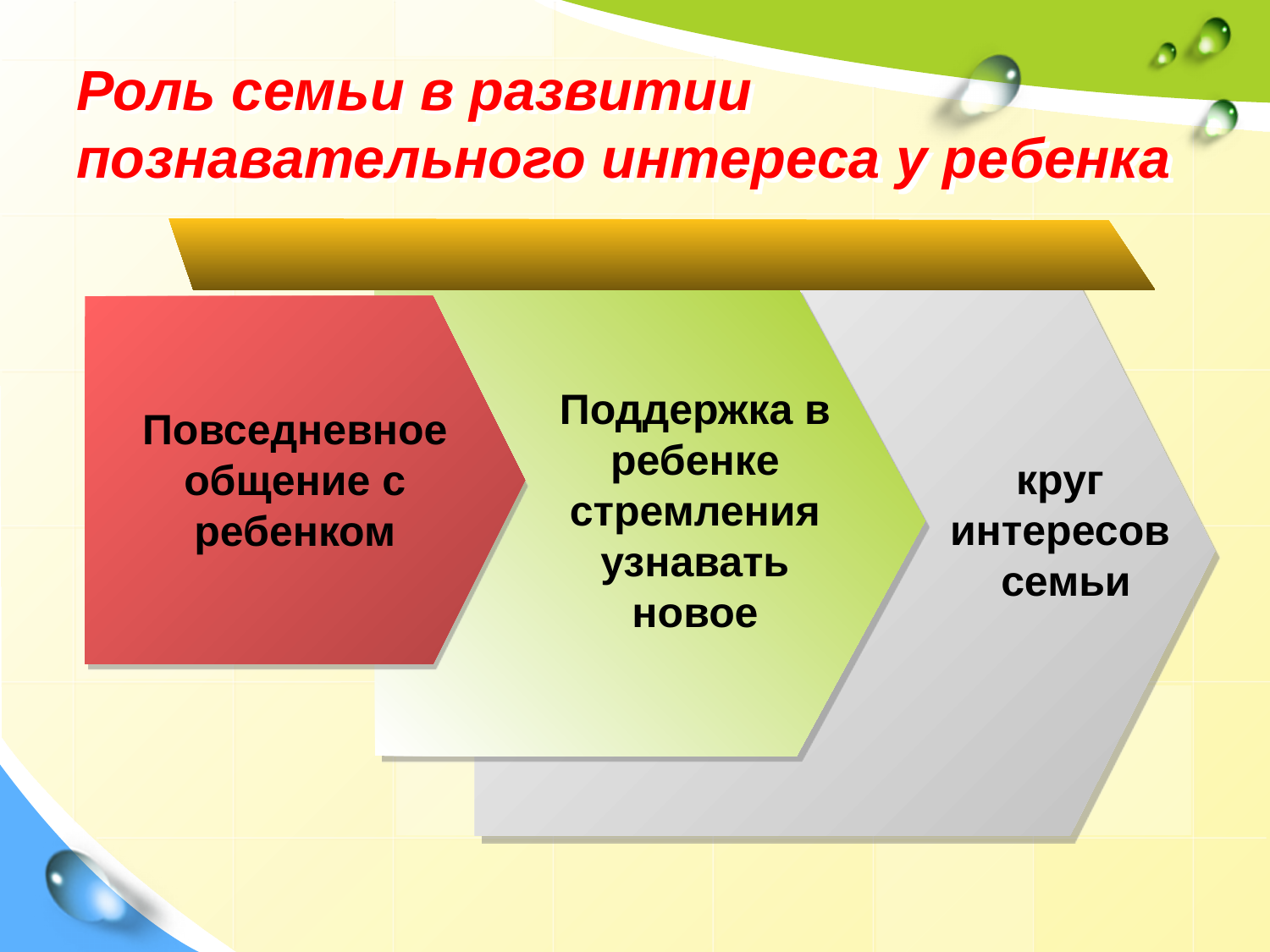

# Роль семьи в развитии познавательного интереса у ребенка

Поддержка в ребенке стремления узнавать новое

Повседневное общение с ребенком

круг интересов  семьи